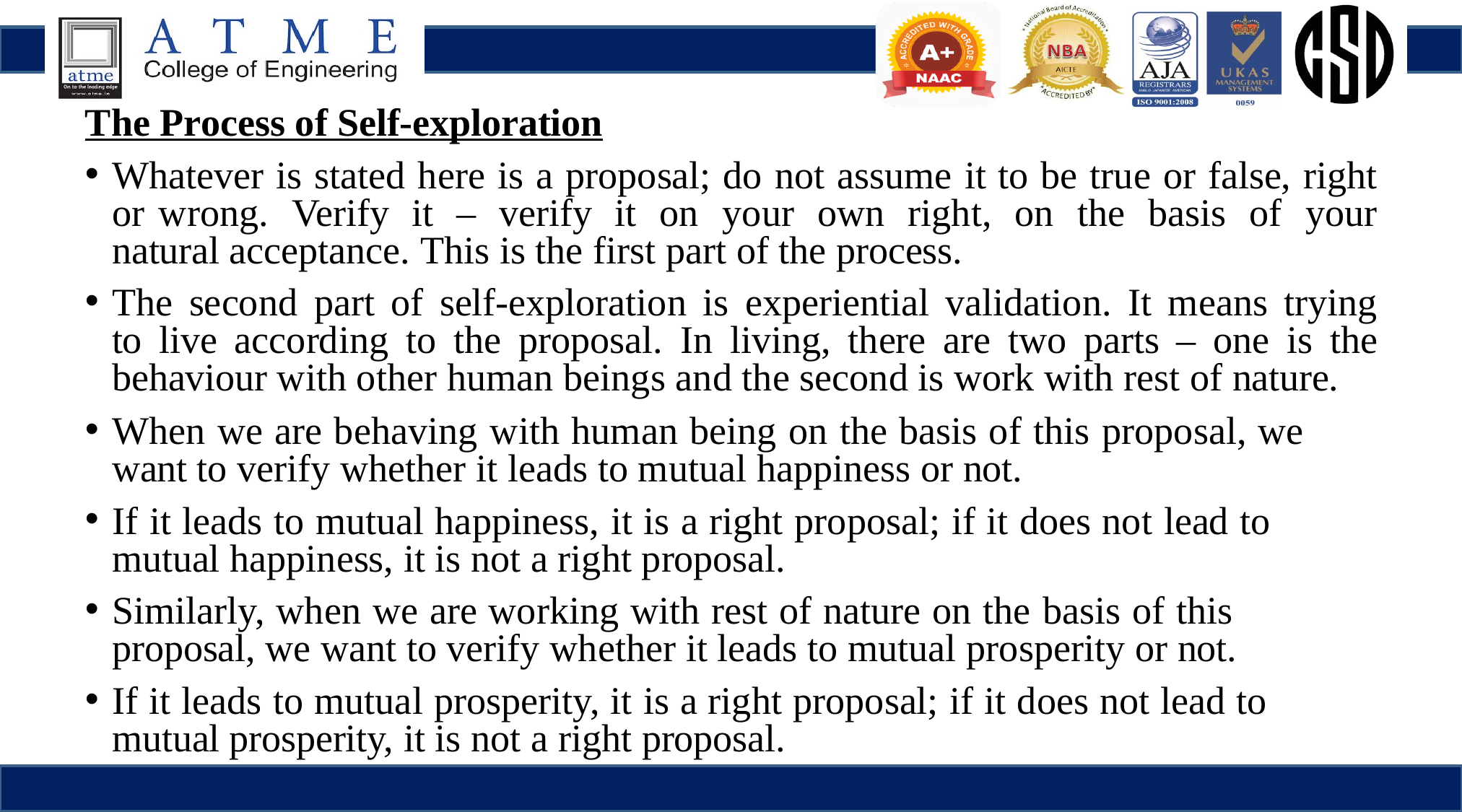

The Process of Self-exploration
Whatever is stated here is a proposal; do not assume it to be true or false, right or wrong. Verify it – verify it on your own right, on the basis of your natural acceptance. This is the first part of the process.
The second part of self-exploration is experiential validation. It means trying to live according to the proposal. In living, there are two parts – one is the behaviour with other human beings and the second is work with rest of nature.
When we are behaving with human being on the basis of this proposal, we want to verify whether it leads to mutual happiness or not.
If it leads to mutual happiness, it is a right proposal; if it does not lead to mutual happiness, it is not a right proposal.
Similarly, when we are working with rest of nature on the basis of this proposal, we want to verify whether it leads to mutual prosperity or not.
If it leads to mutual prosperity, it is a right proposal; if it does not lead to mutual prosperity, it is not a right proposal.